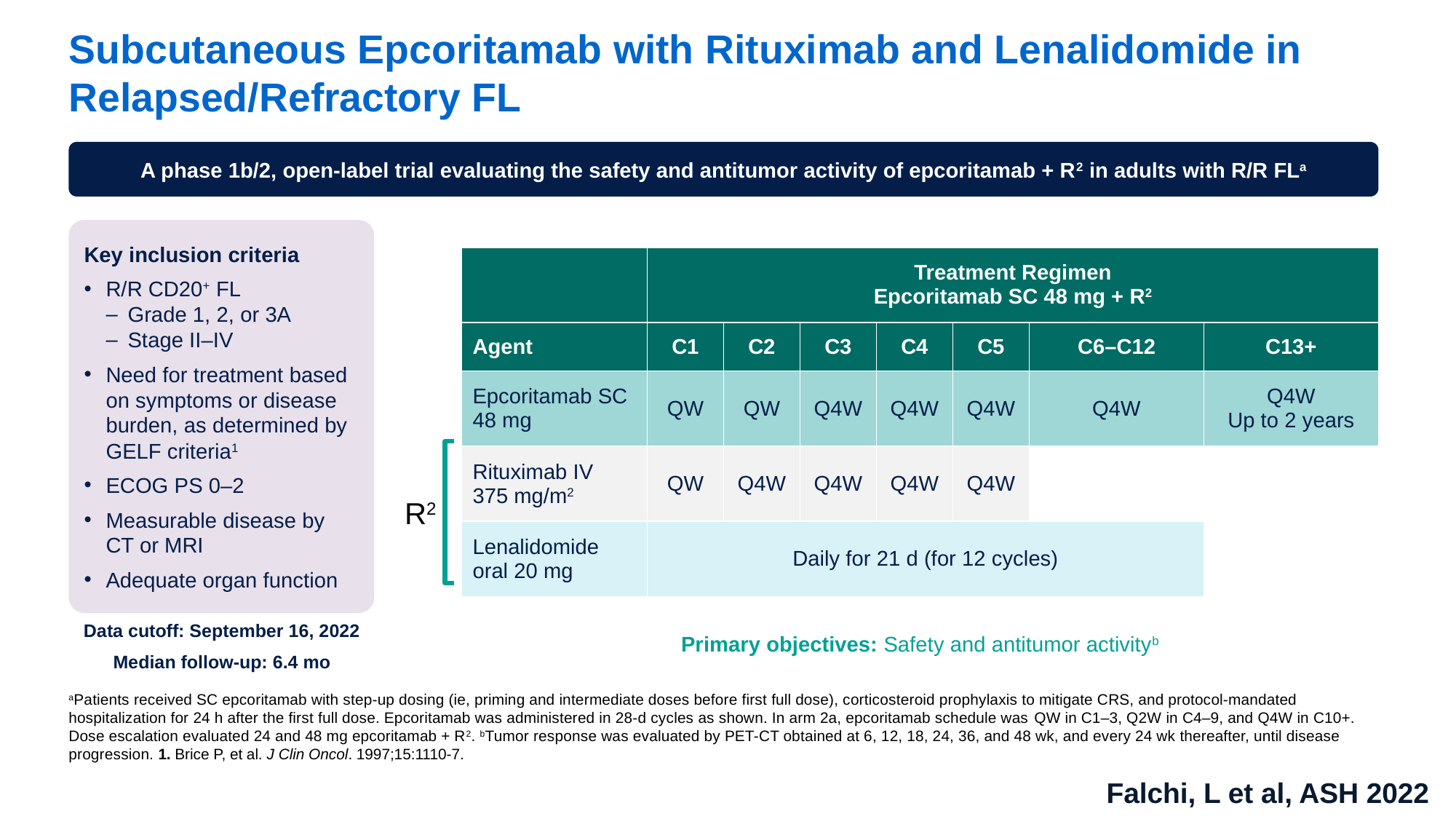

# Subcutaneous Epcoritamab with Rituximab and Lenalidomide in Relapsed/Refractory FL
A phase 1b/2, open-label trial evaluating the safety and antitumor activity of epcoritamab + R2 in adults with R/R FLa
Key inclusion criteria
R/R CD20+ FL
Grade 1, 2, or 3A
Stage II–IV
Need for treatment based on symptoms or disease burden, as determined by GELF criteria1
ECOG PS 0–2
Measurable disease by CT or MRI
Adequate organ function
|  | Treatment Regimen Epcoritamab SC 48 mg + R2 |  |  |  |  |  |  |
| --- | --- | --- | --- | --- | --- | --- | --- |
| Agent | C1 | C2 | C3 | C4 | C5 | C6–C12 | C13+ |
| Epcoritamab SC 48 mg | QW | QW | Q4W | Q4W | Q4W | Q4W | Q4W Up to 2 years |
| Rituximab IV 375 mg/m2 | QW | Q4W | Q4W | Q4W | Q4W |  |  |
| Lenalidomide oral 20 mg | Daily for 21 d (for 12 cycles) |  |  |  |  |  |  |

R2
Primary objectives: Safety and antitumor activityb
Data cutoff: September 16, 2022
Median follow-up: 6.4 mo
aPatients received SC epcoritamab with step-up dosing (ie, priming and intermediate doses before first full dose), corticosteroid prophylaxis to mitigate CRS, and protocol-mandated hospitalization for 24 h after the first full dose. Epcoritamab was administered in 28-d cycles as shown. In arm 2a, epcoritamab schedule was QW in C1–3, Q2W in C4–9, and Q4W in C10+. Dose escalation evaluated 24 and 48 mg epcoritamab + R2. bTumor response was evaluated by PET-CT obtained at 6, 12, 18, 24, 36, and 48 wk, and every 24 wk thereafter, until disease progression. 1. Brice P, et al. J Clin Oncol. 1997;15:1110-7.
Falchi, L et al, ASH 2022